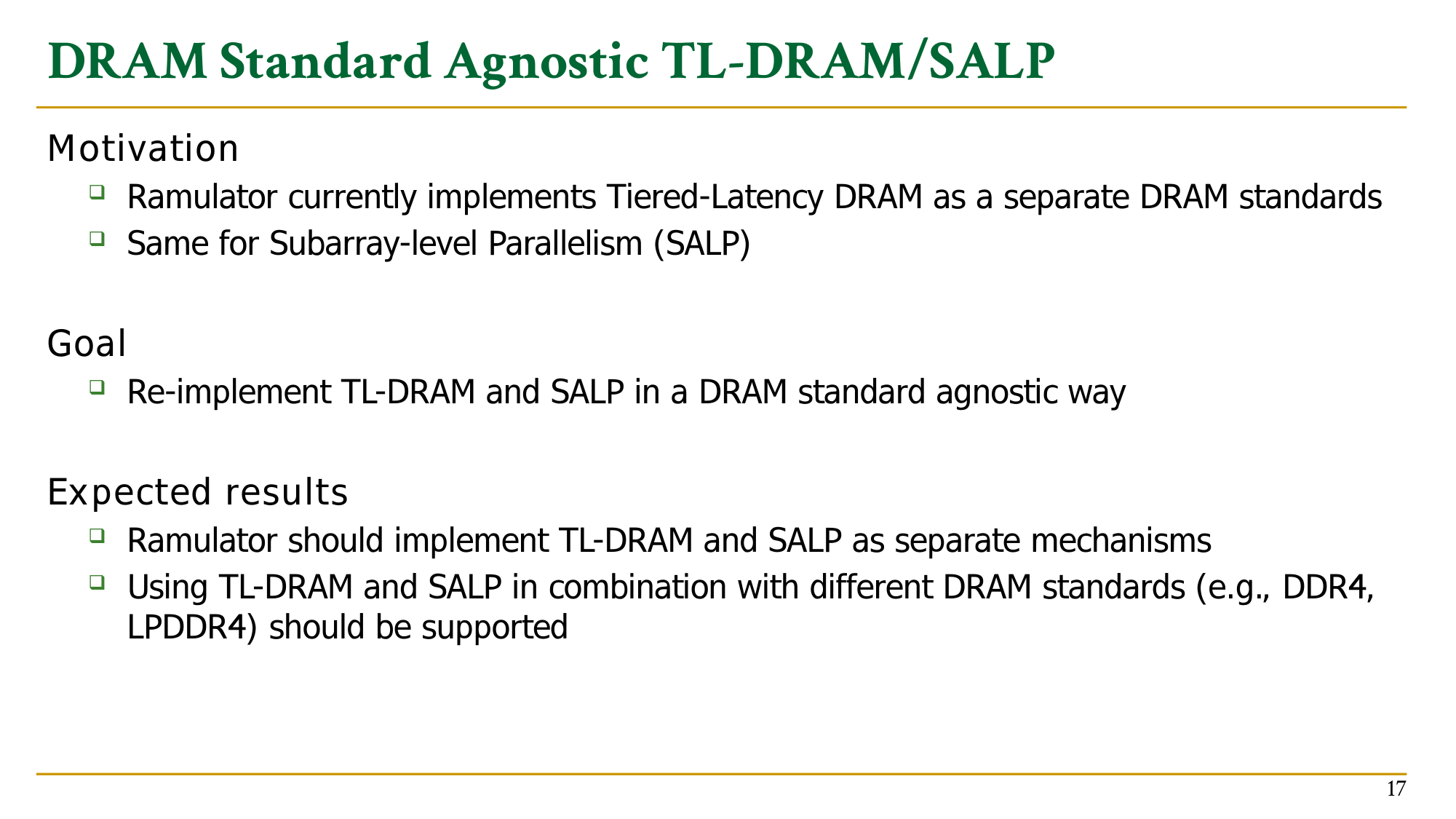

# DRAM Standard Agnostic TL-DRAM/SALP
Motivation
Ramulator currently implements Tiered-Latency DRAM as a separate DRAM standards
Same for Subarray-level Parallelism (SALP)

Goal
Re-implement TL-DRAM and SALP in a DRAM standard agnostic way

Expected results
Ramulator should implement TL-DRAM and SALP as separate mechanisms
Using TL-DRAM and SALP in combination with different DRAM standards (e.g., DDR4, LPDDR4) should be supported
17